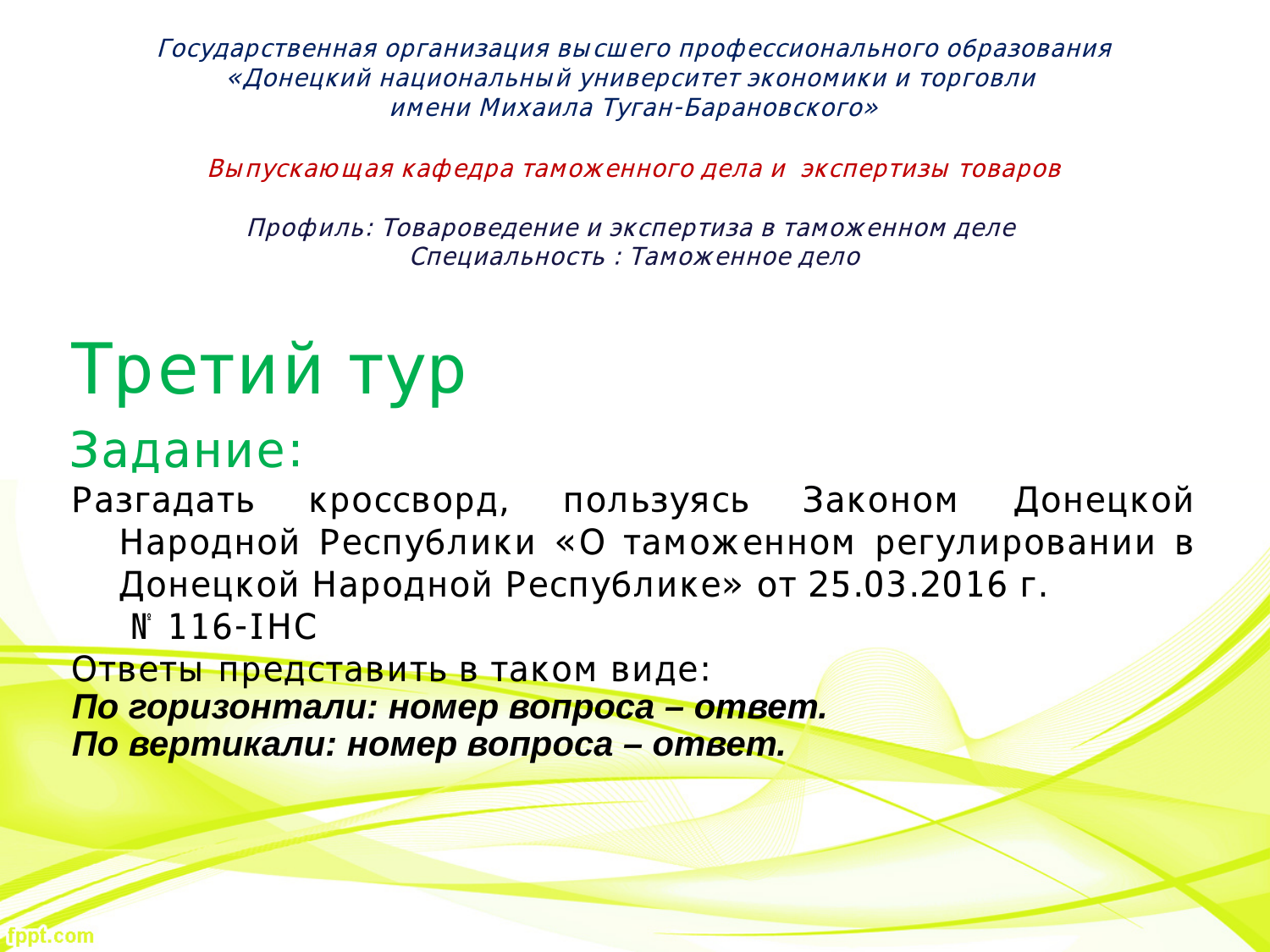

Государственная организация высшего профессионального образования
«Донецкий национальный университет экономики и торговли
имени Михаила Туган-Барановского»
Выпускающая кафедра таможенного дела и  экспертизы товаров
Профиль: Товароведение и экспертиза в таможенном деле
Специальность : Таможенное дело
Третий тур
Задание:
Разгадать кроссворд, пользуясь Законом Донецкой Народной Республики «О таможенном регулировании в Донецкой Народной Республике» от 25.03.2016 г.                № 116-IHC
Ответы представить в таком виде:
По горизонтали: номер вопроса – ответ.
По вертикали: номер вопроса – ответ.